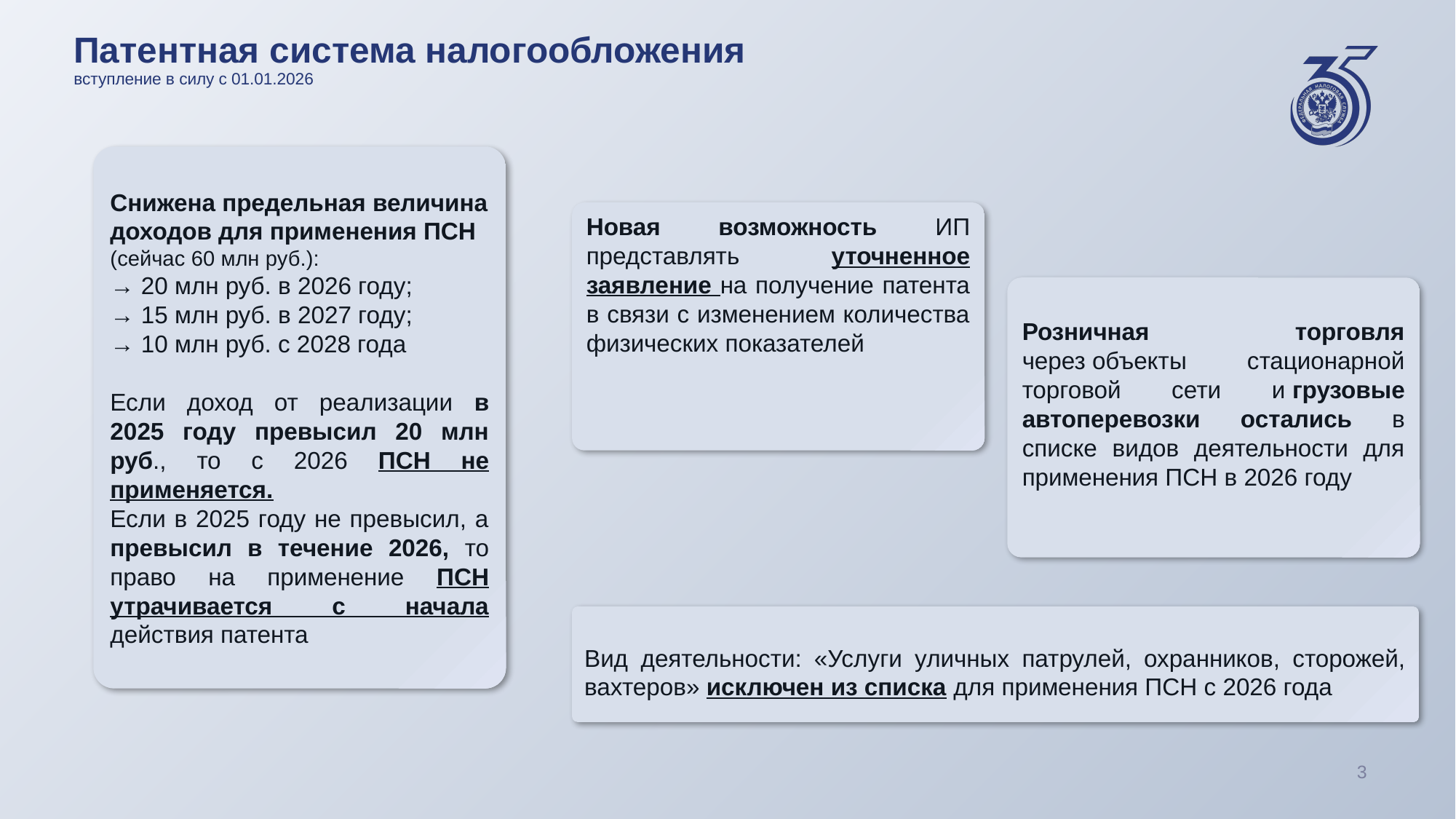

# Патентная система налогообложения вступление в силу с 01.01.2026

Снижена предельная величина доходов для применения ПСН
(сейчас 60 млн руб.):
→ 20 млн руб. в 2026 году;
→ 15 млн руб. в 2027 году;
→ 10 млн руб. с 2028 года

Если доход от реализации в 2025 году превысил 20 млн руб., то с 2026 ПСН не применяется.
Если в 2025 году не превысил, а превысил в течение 2026, то право на применение ПСН утрачивается с начала действия патента

Новая возможность ИП представлять уточненное заявление на получение патента в связи с изменением количества физических показателей

Розничная торговля через объекты стационарной торговой сети и грузовые автоперевозки остались в списке видов деятельности для применения ПСН в 2026 году

Вид деятельности: «Услуги уличных патрулей, охранников, сторожей, вахтеров» исключен из списка для применения ПСН с 2026 года
3